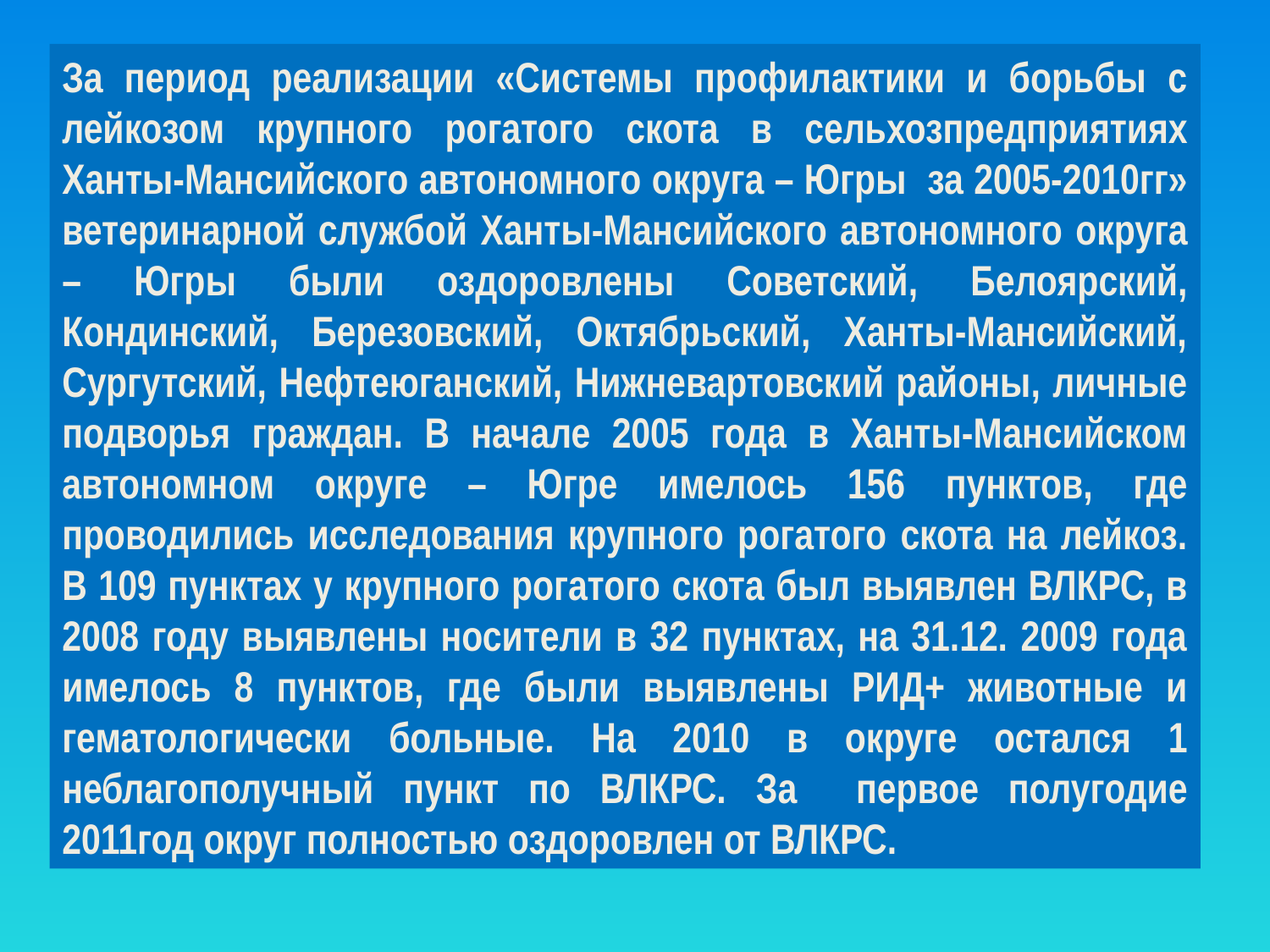

За период реализации «Системы профилактики и борьбы с лейкозом крупного рогатого скота в сельхозпредприятиях Ханты-Мансийского автономного округа – Югры  за 2005-2010гг» ветеринарной службой Ханты-Мансийского автономного округа – Югры были оздоровлены Советский, Белоярский, Кондинский, Березовский, Октябрьский, Ханты-Мансийский, Сургутский, Нефтеюганский, Нижневартовский районы, личные подворья граждан. В начале 2005 года в Ханты-Мансийском автономном округе – Югре имелось 156 пунктов, где проводились исследования крупного рогатого скота на лейкоз. В 109 пунктах у крупного рогатого скота был выявлен ВЛКРС, в 2008 году выявлены носители в 32 пунктах, на 31.12. 2009 года имелось 8 пунктов, где были выявлены РИД+ животные и гематологически больные. На 2010 в округе остался 1 неблагополучный пункт по ВЛКРС. За  первое полугодие 2011год округ полностью оздоровлен от ВЛКРС.